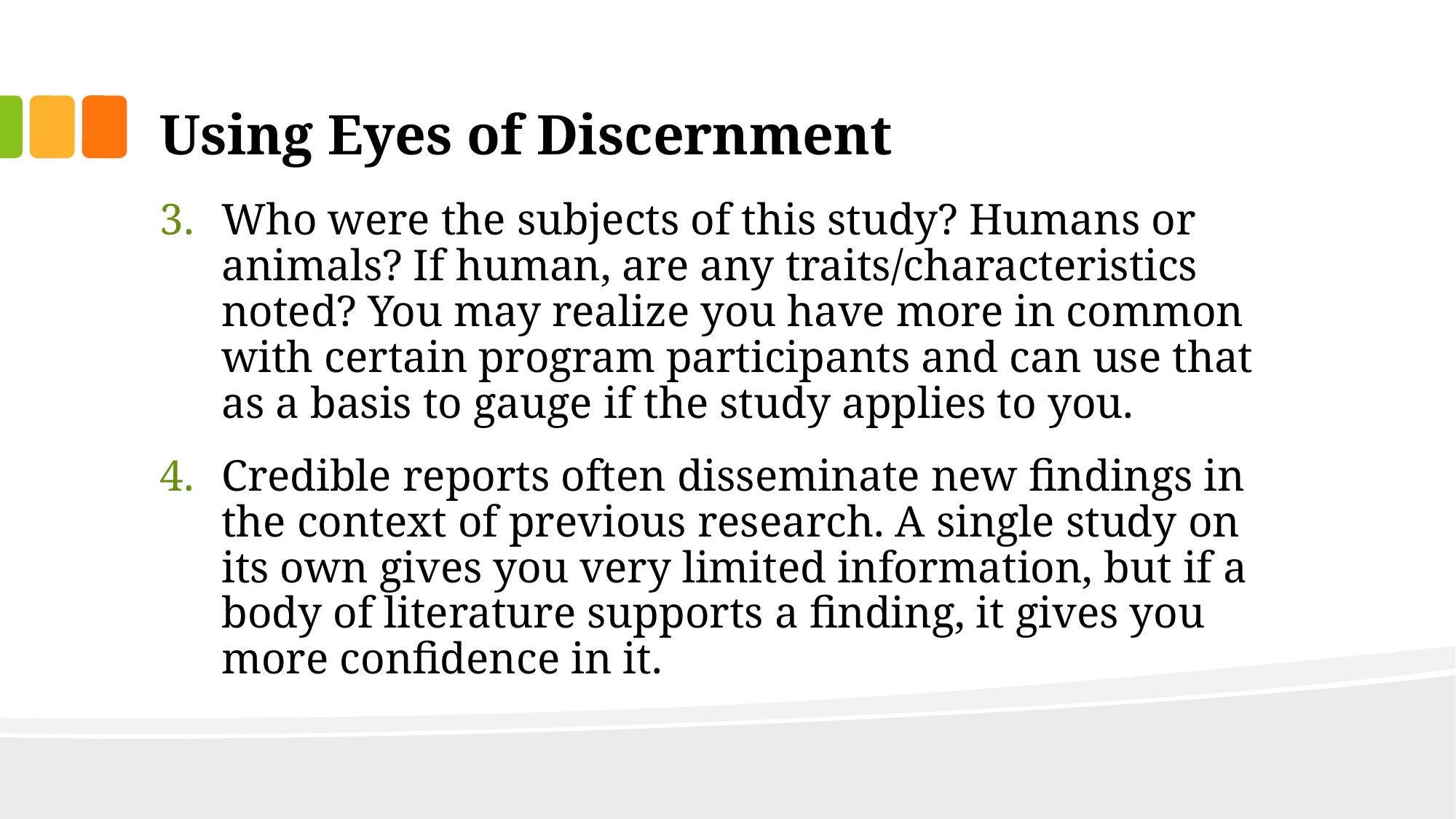

# Using Eyes of Discernment
Who were the subjects of this study? Humans or animals? If human, are any traits/characteristics noted? You may realize you have more in common with certain program participants and can use that as a basis to gauge if the study applies to you.
Credible reports often disseminate new findings in the context of previous research. A single study on its own gives you very limited information, but if a body of literature supports a finding, it gives you more confidence in it.